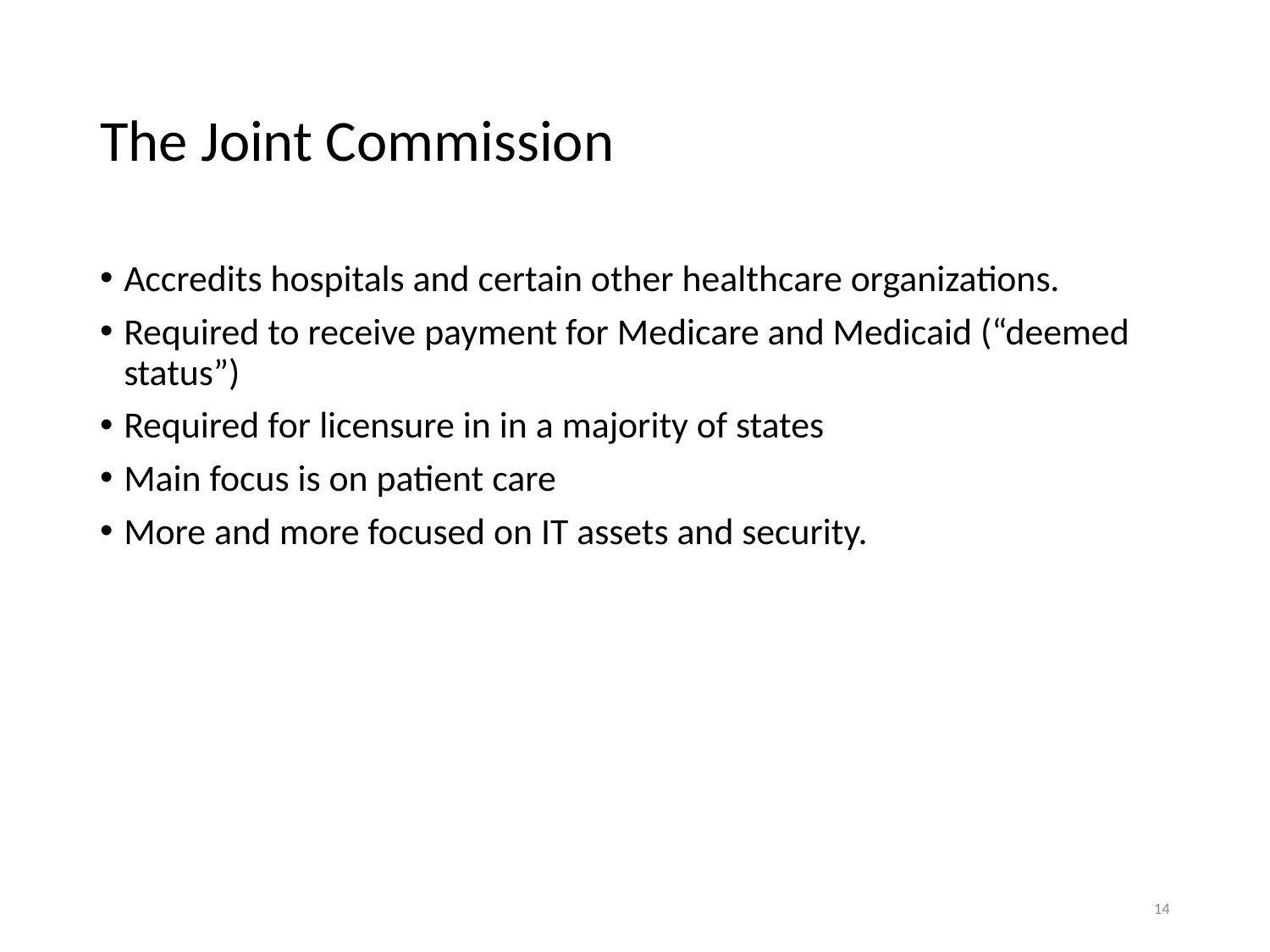

# The Joint Commission
Accredits hospitals and certain other healthcare organizations.
Required to receive payment for Medicare and Medicaid (“deemed status”)
Required for licensure in in a majority of states
Main focus is on patient care
More and more focused on IT assets and security.
14